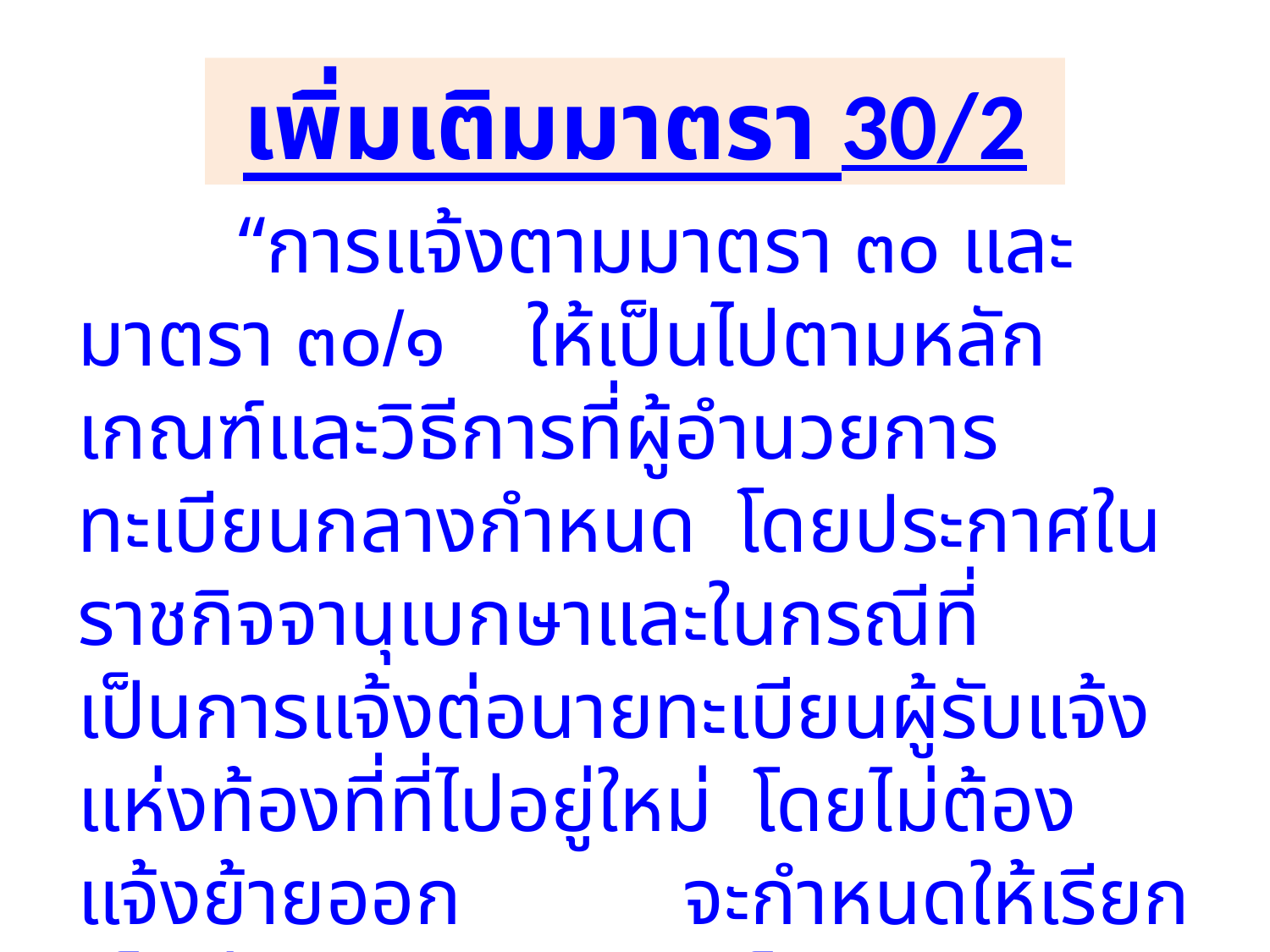

เพิ่มเติมมาตรา 30/2
        “การแจ้งตามมาตรา ๓๐ และมาตรา ๓๐/๑    ให้เป็นไปตามหลักเกณฑ์และวิธีการที่ผู้อำนวยการทะเบียนกลางกำหนด  โดยประกาศในราชกิจจานุเบกษาและในกรณีที่เป็นการแจ้งต่อนายทะเบียนผู้รับแจ้ง   แห่งท้องที่ที่ไปอยู่ใหม่  โดยไม่ต้องแจ้งย้ายออก           จะกำหนดให้เรียกเก็บค่าธรรมเนียมด้วยก็ได้”